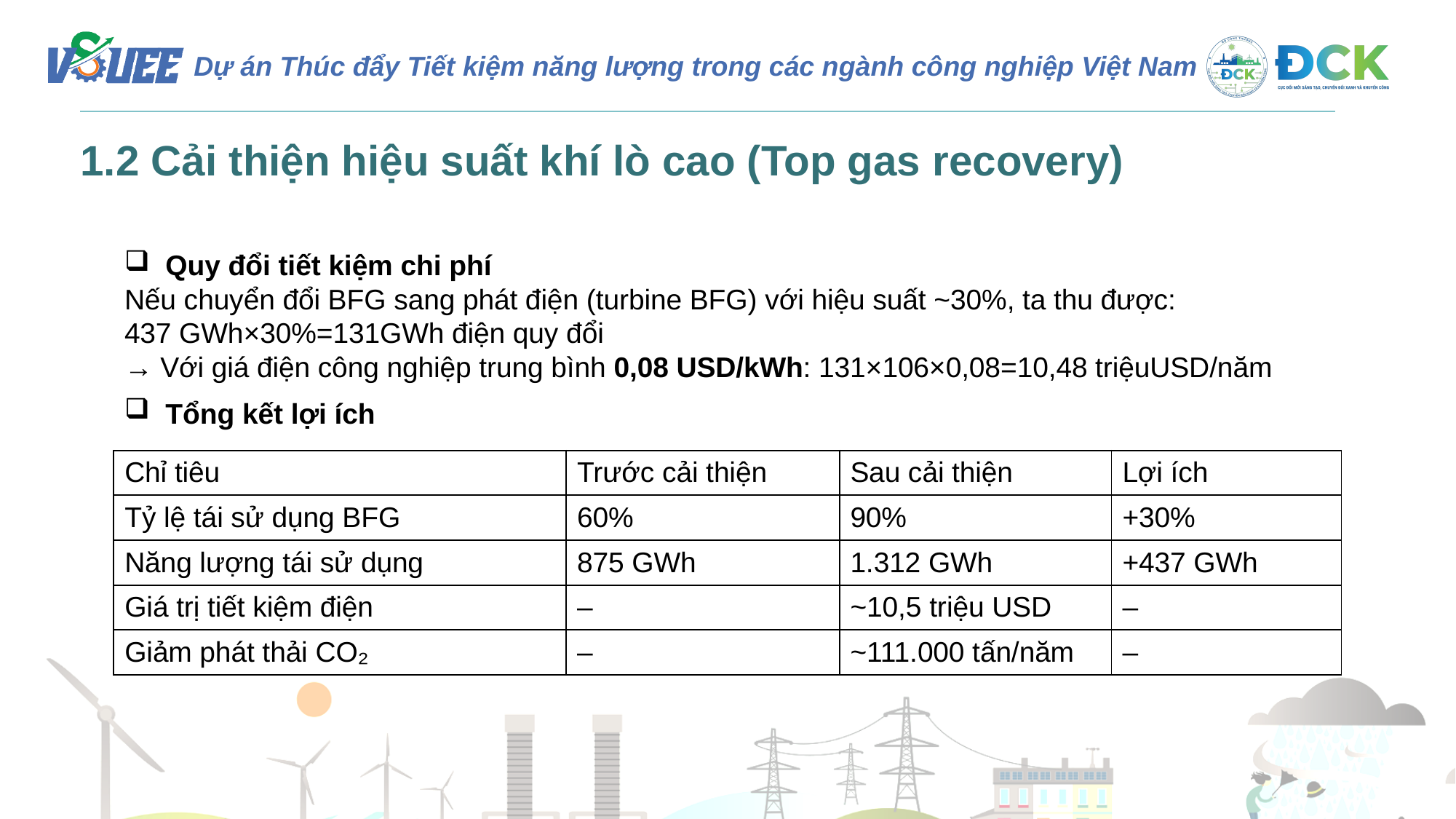

1.2 Cải thiện hiệu suất khí lò cao (Top gas recovery)

Quy đổi tiết kiệm chi phí
Nếu chuyển đổi BFG sang phát điện (turbine BFG) với hiệu suất ~30%, ta thu được:
437 GWh×30%=131GWh điện quy đổi
→ Với giá điện công nghiệp trung bình 0,08 USD/kWh: 131×106×0,08=10,48 triệuUSD/năm
Tổng kết lợi ích
| Chỉ tiêu | Trước cải thiện | Sau cải thiện | Lợi ích |
| --- | --- | --- | --- |
| Tỷ lệ tái sử dụng BFG | 60% | 90% | +30% |
| Năng lượng tái sử dụng | 875 GWh | 1.312 GWh | +437 GWh |
| Giá trị tiết kiệm điện | – | ~10,5 triệu USD | – |
| Giảm phát thải CO₂ | – | ~111.000 tấn/năm | – |